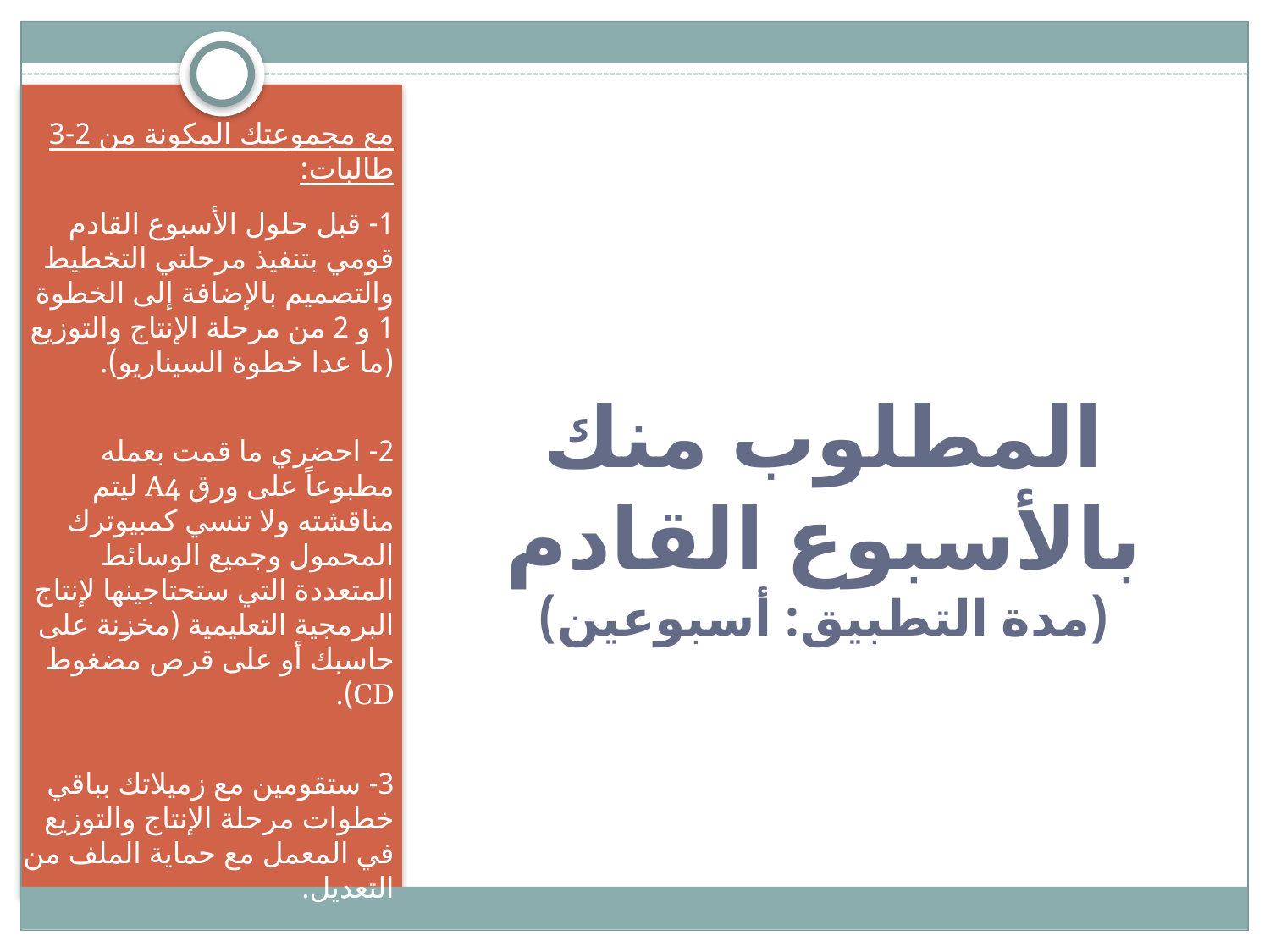

مع مجموعتك المكونة من 2-3 طالبات:
1- قبل حلول الأسبوع القادم قومي بتنفيذ مرحلتي التخطيط والتصميم بالإضافة إلى الخطوة 1 و 2 من مرحلة الإنتاج والتوزيع (ما عدا خطوة السيناريو).

2- احضري ما قمت بعمله مطبوعاً على ورق A4 ليتم مناقشته ولا تنسي كمبيوترك المحمول وجميع الوسائط المتعددة التي ستحتاجينها لإنتاج البرمجية التعليمية (مخزنة على حاسبك أو على قرص مضغوط CD).

3- ستقومين مع زميلاتك بباقي خطوات مرحلة الإنتاج والتوزيع في المعمل مع حماية الملف من التعديل.
# المطلوب منك بالأسبوع القادم (مدة التطبيق: أسبوعين)